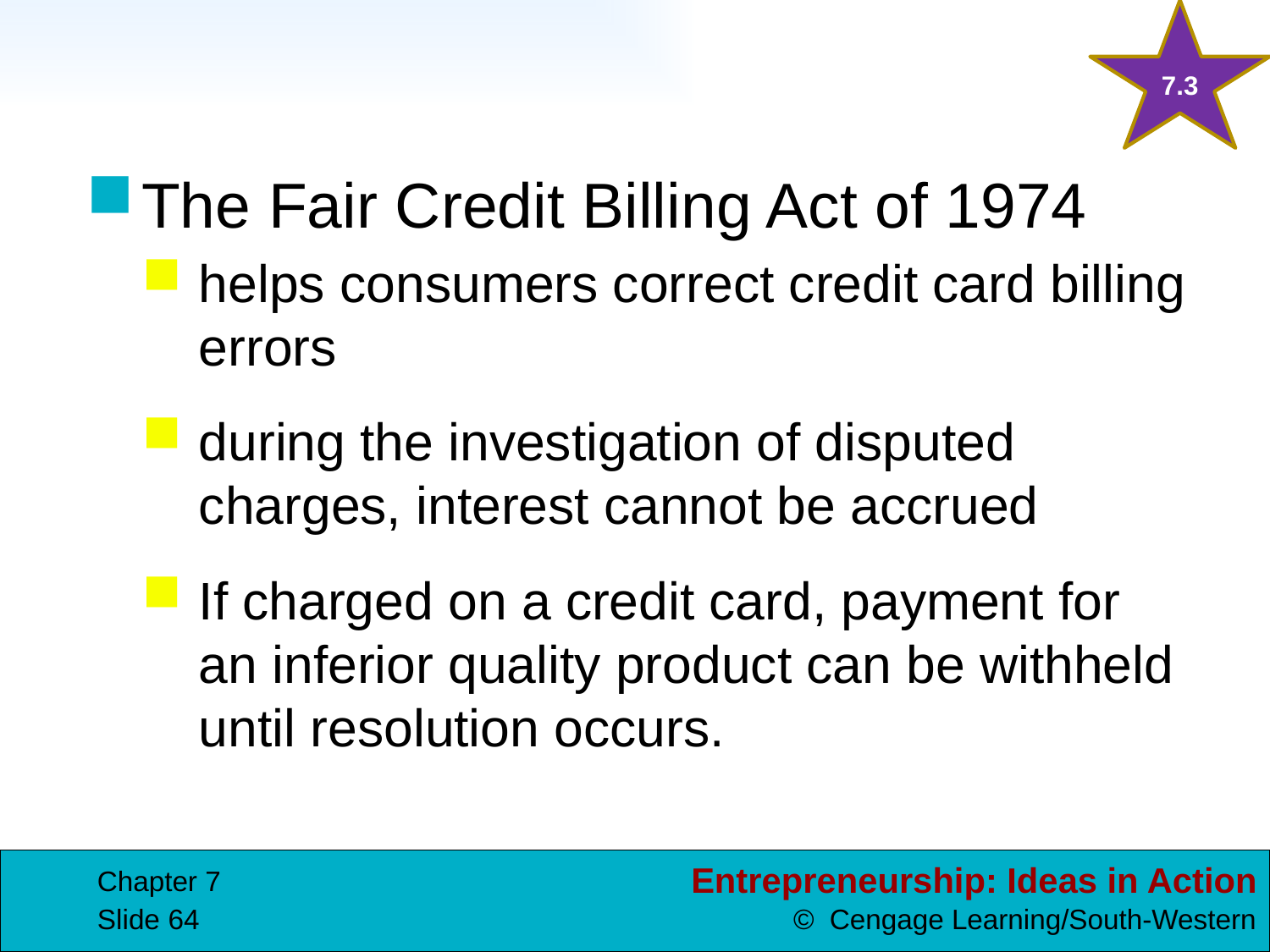

7.3
The Fair Credit Billing Act of 1974
helps consumers correct credit card billing errors
during the investigation of disputed charges, interest cannot be accrued
If charged on a credit card, payment for an inferior quality product can be withheld until resolution occurs.
Chapter 7
Slide 64